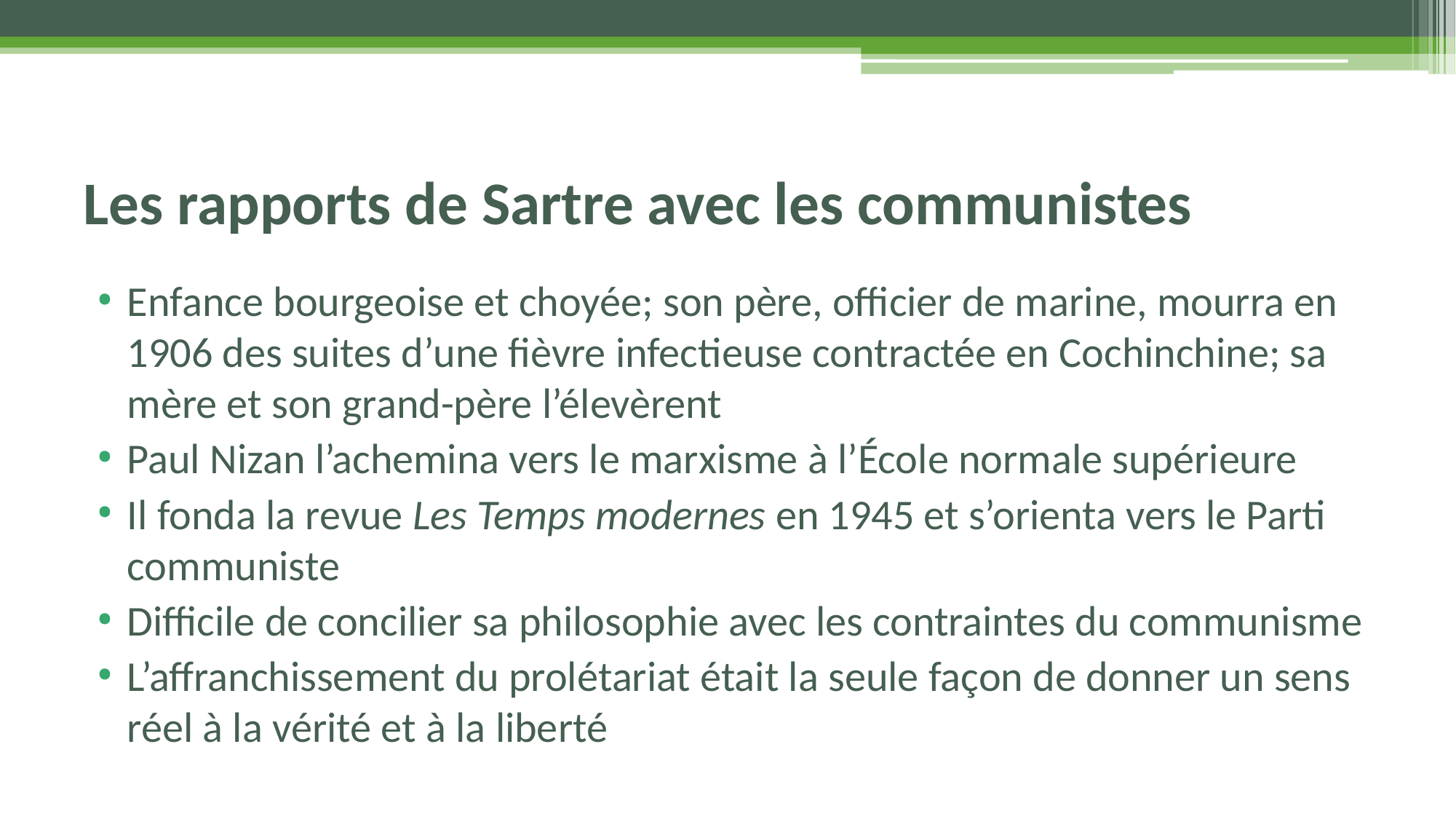

# Les rapports de Sartre avec les communistes
Enfance bourgeoise et choyée; son père, officier de marine, mourra en 1906 des suites d’une fièvre infectieuse contractée en Cochinchine; sa mère et son grand-père l’élevèrent
Paul Nizan l’achemina vers le marxisme à l’École normale supérieure
Il fonda la revue Les Temps modernes en 1945 et s’orienta vers le Parti communiste
Difficile de concilier sa philosophie avec les contraintes du communisme
L’affranchissement du prolétariat était la seule façon de donner un sens réel à la vérité et à la liberté